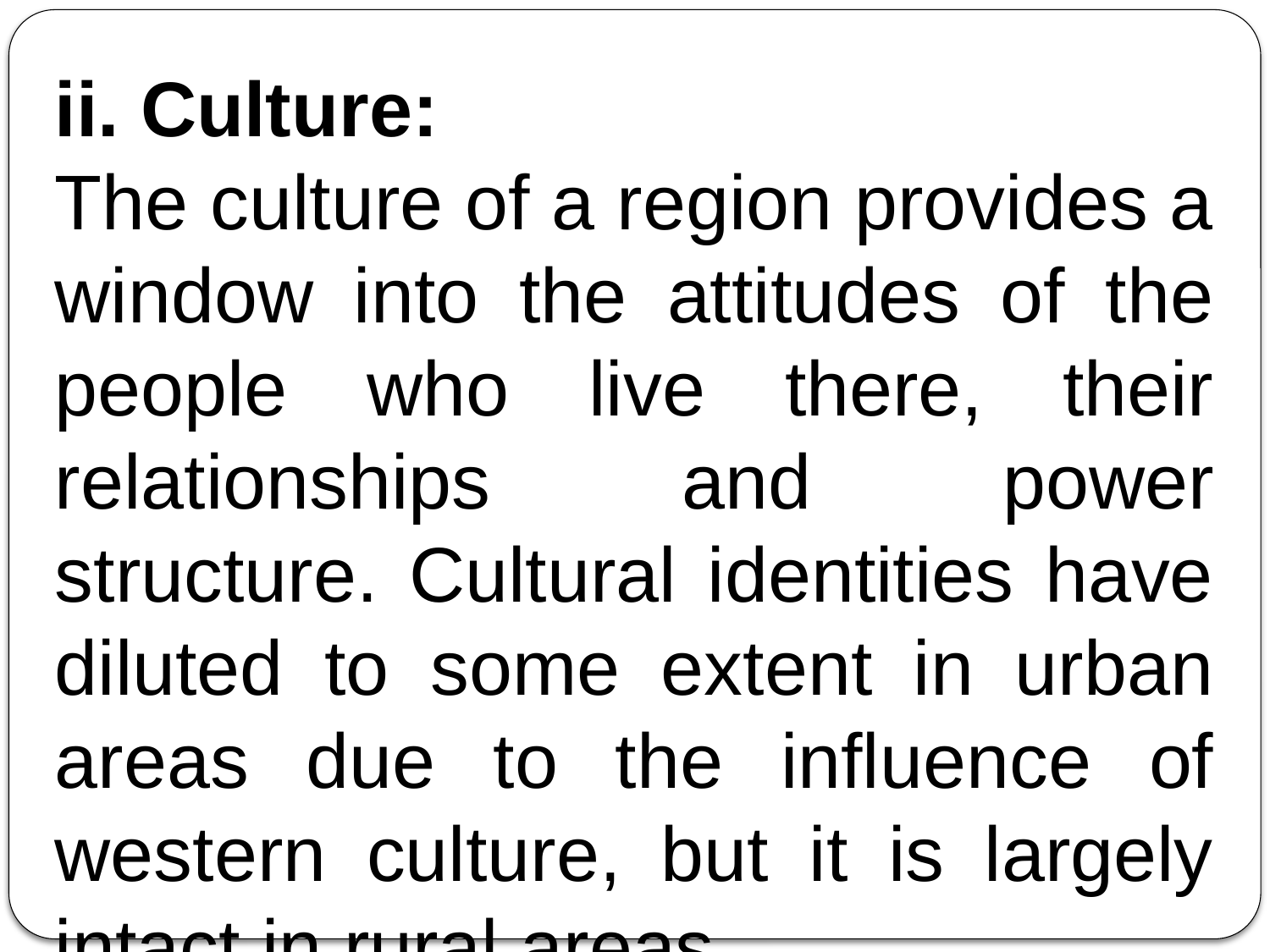

ii. Culture:
The culture of a region provides a window into the attitudes of the people who live there, their relationships and power structure. Cultural identities have diluted to some extent in urban areas due to the influence of western culture, but it is largely intact in rural areas